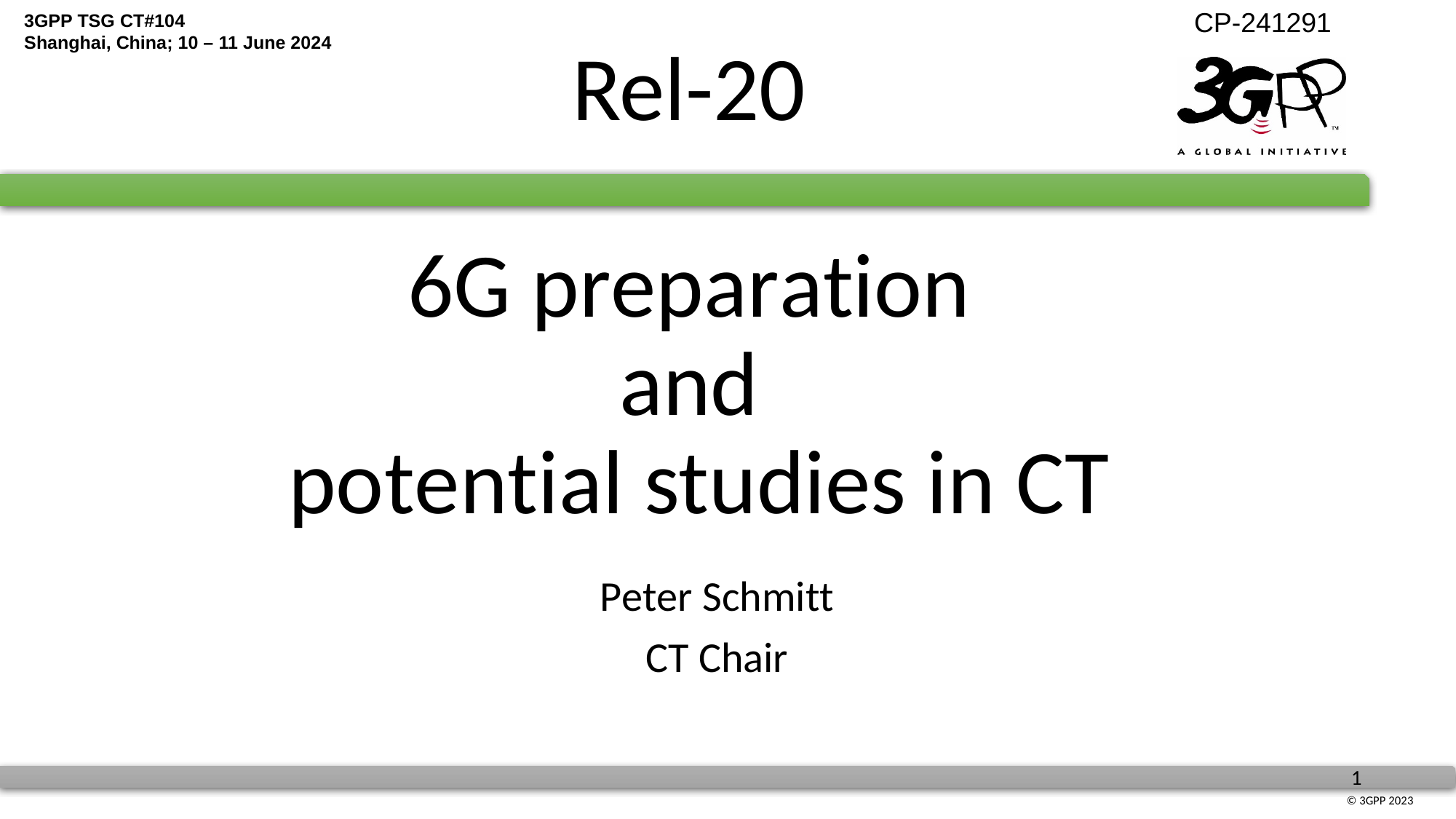

Rel-20

6G preparation
and
potential studies in CT
Peter Schmitt
CT Chair